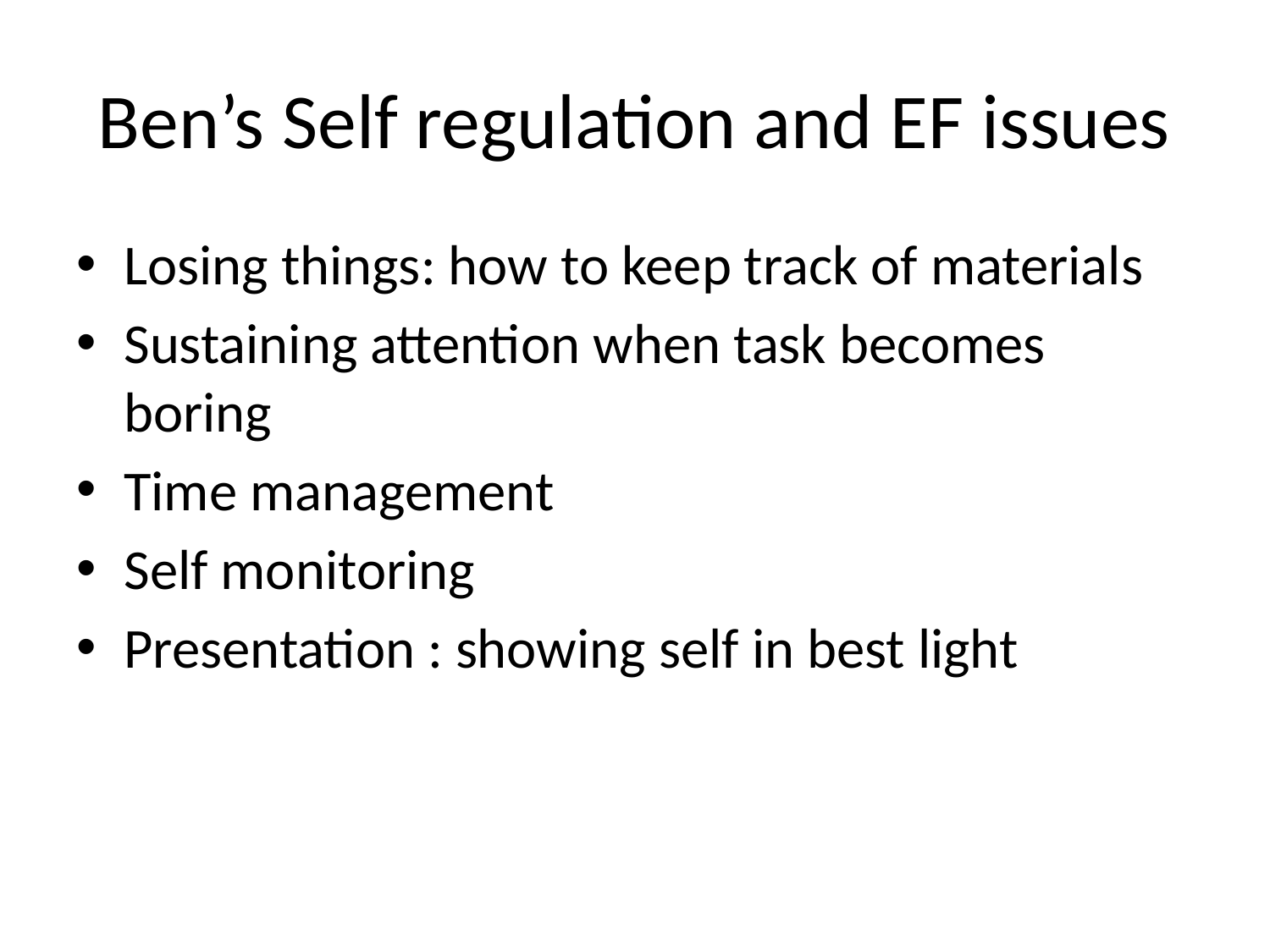

# Ben’s Self regulation and EF issues
Losing things: how to keep track of materials
Sustaining attention when task becomes boring
Time management
Self monitoring
Presentation : showing self in best light